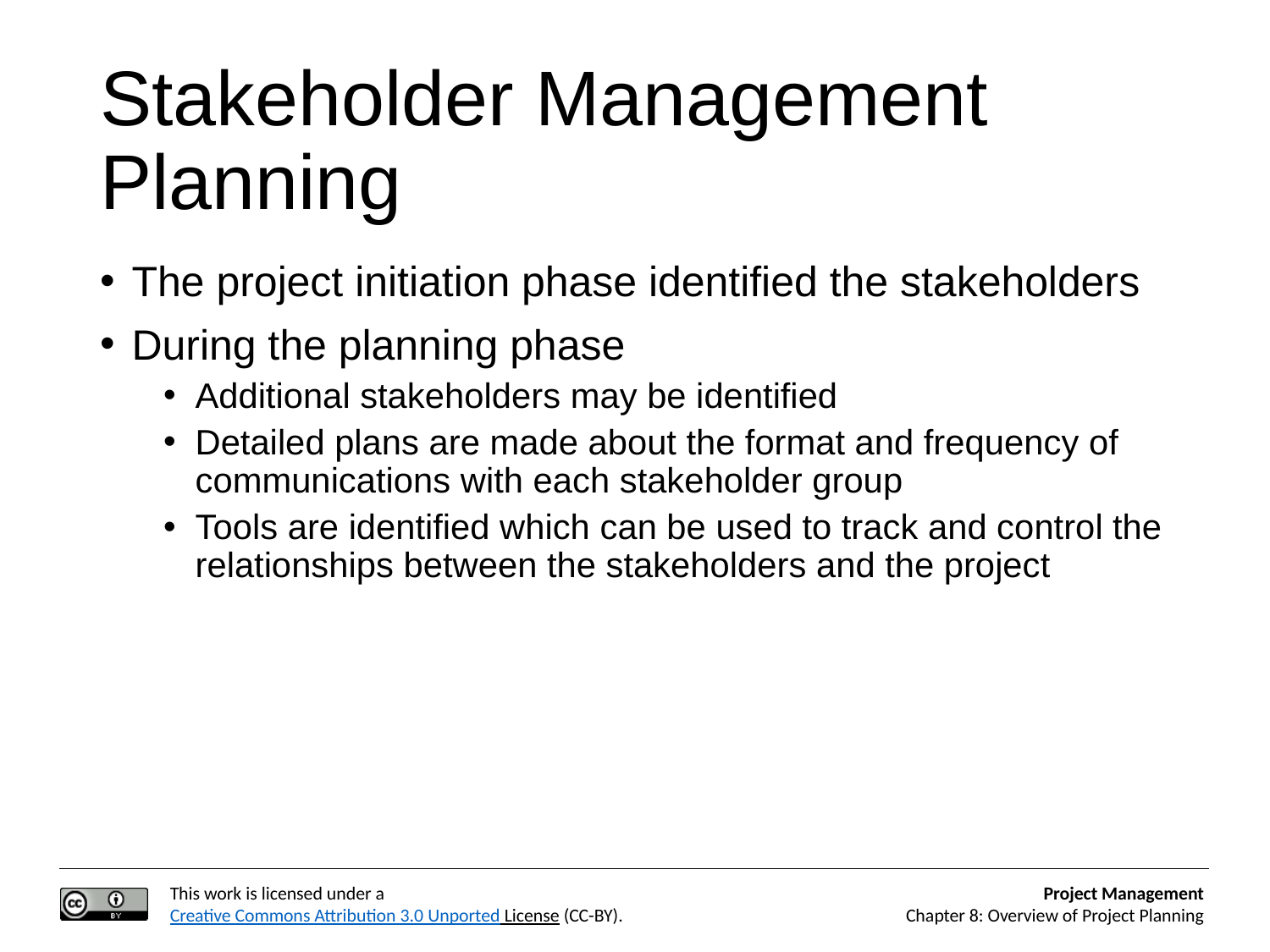

# Stakeholder Management Planning
The project initiation phase identified the stakeholders
During the planning phase
Additional stakeholders may be identified
Detailed plans are made about the format and frequency of communications with each stakeholder group
Tools are identified which can be used to track and control the relationships between the stakeholders and the project